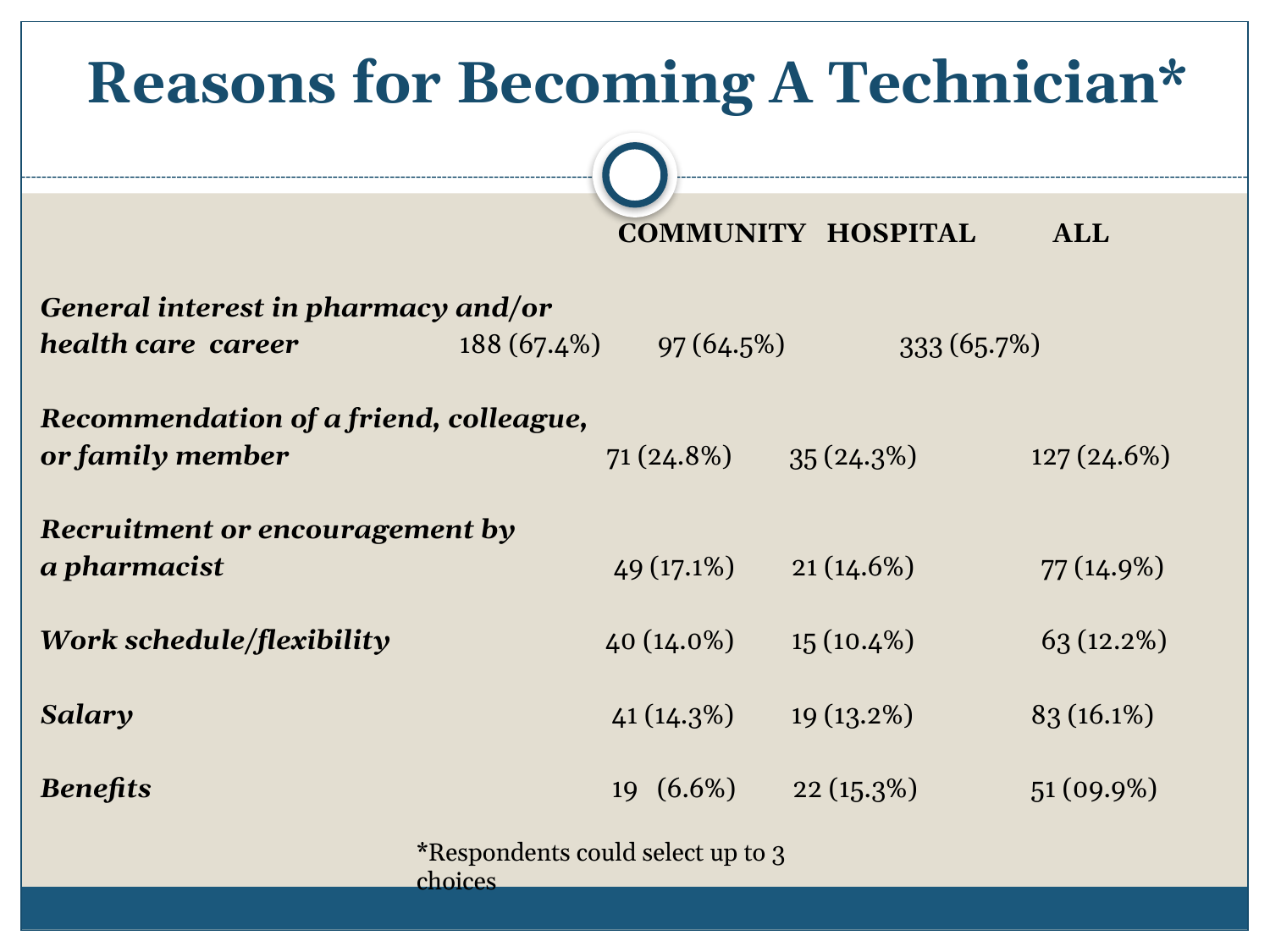

# Reasons for Becoming A Technician*
		                   Community   Hospital	       All

General interest in pharmacy and/or
health care  career  		188 (67.4%)         97 (64.5%)                  333 (65.7%)

Recommendation of a friend, colleague,
or family member			   71 (24.8%)         35 (24.3%)                  127 (24.6%)

Recruitment or encouragement by
a pharmacist	    		    49 (17.1%)         21 (14.6%)                    77 (14.9%)

Work schedule/flexibility		   40 (14.0%)         15 (10.4%)                    63 (12.2%)

Salary				    41 (14.3%)         19 (13.2%)	          83 (16.1%)

Benefits				    19   (6.6%)         22 (15.3%)      	          51 (09.9%)
*Respondents could select up to 3 choices